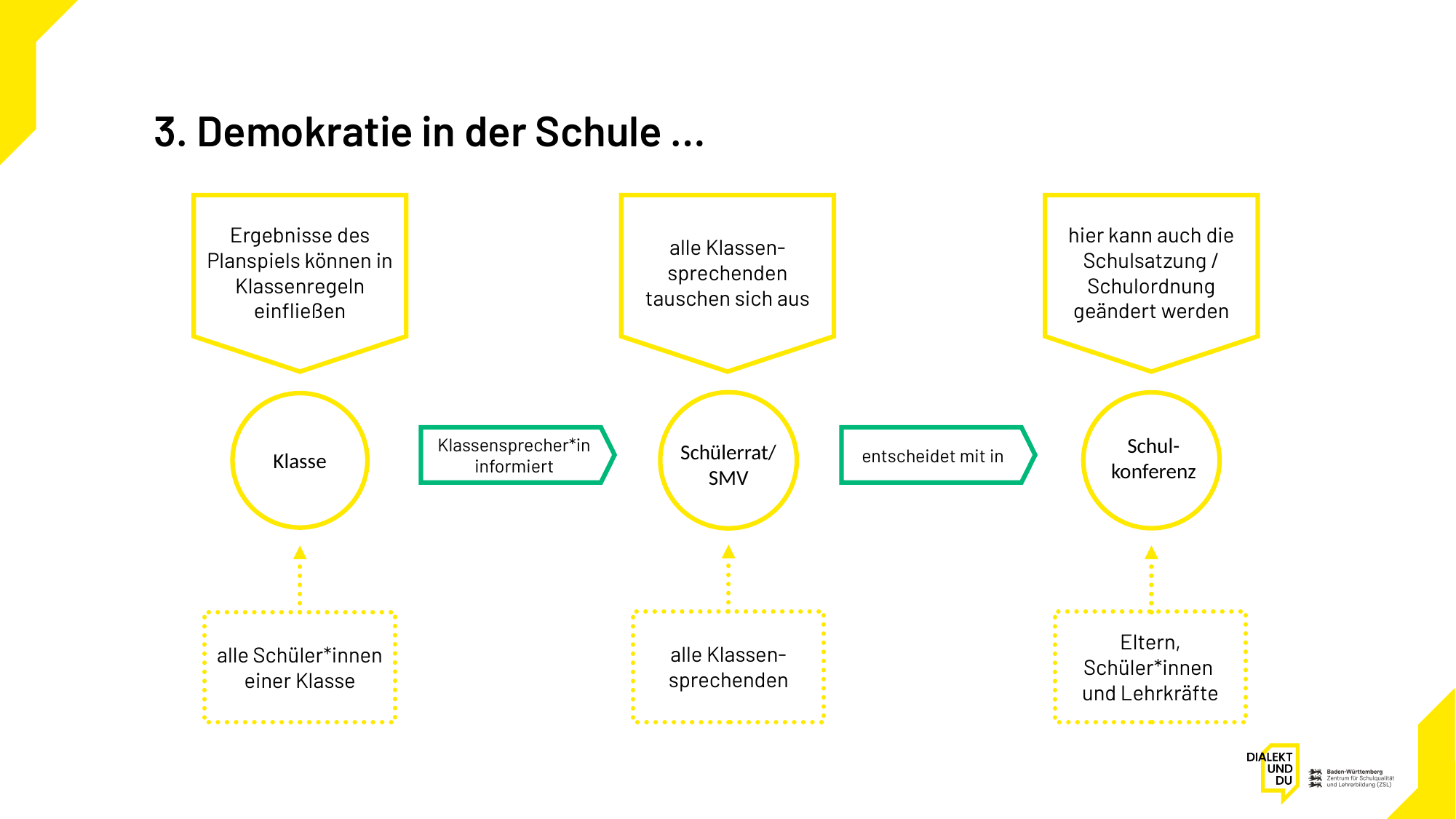

3. Demokratie in der Schule …

Ergebnisse des Planspiels können in Klassenregeln einfließen

alle Klassen-
sprechenden tauschen sich aus

hier kann auch die Schulsatzung / Schulordnung geändert werden

Schülerrat/SMV
Schul-konferenz
Klasse
Klassensprecher*in
informiert
entscheidet mit in
alle Klassen-
sprechenden

Eltern, Schüler*innen
und Lehrkräfte

alle Schüler*innen
einer Klasse